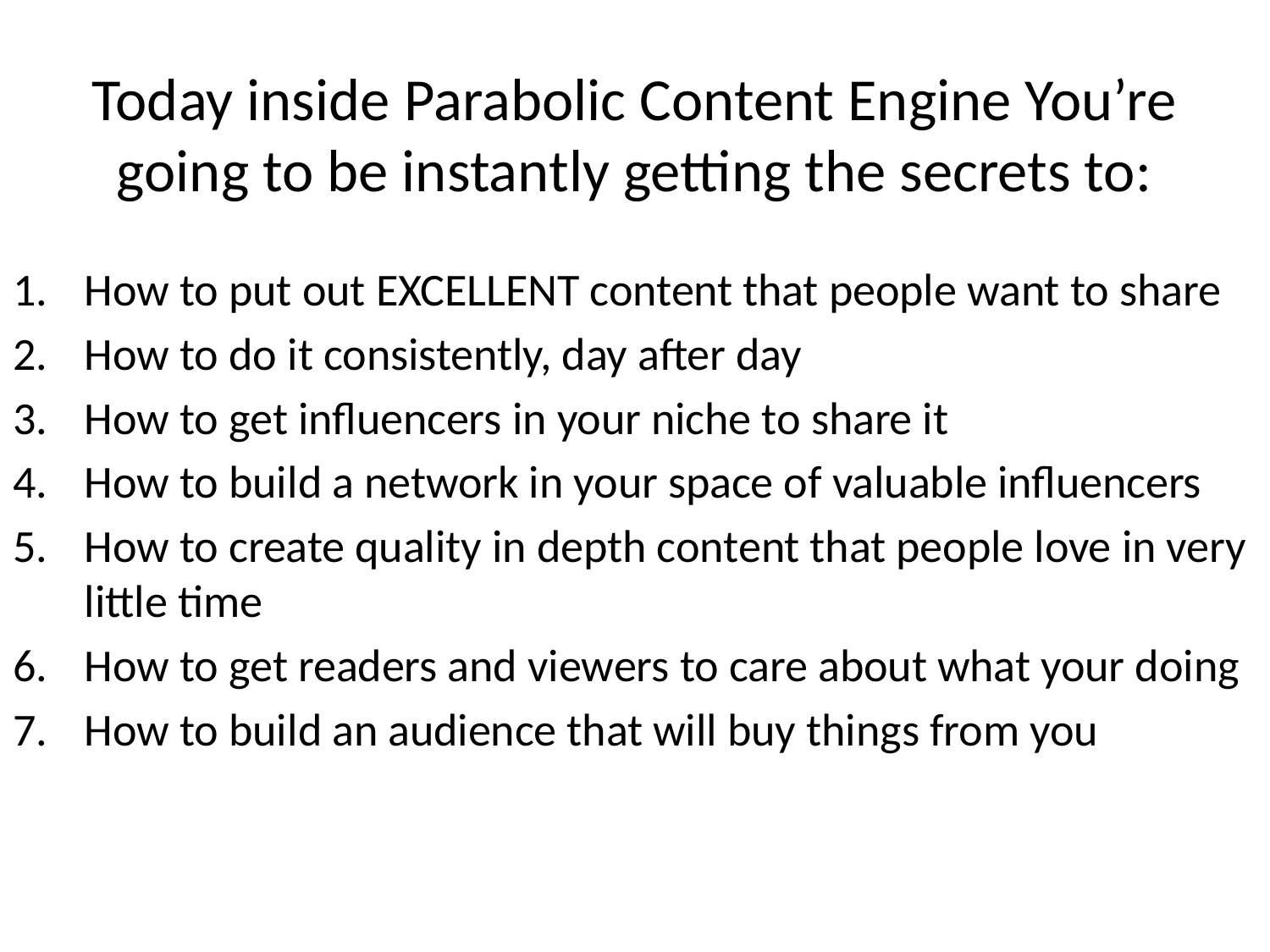

# Today inside Parabolic Content Engine You’re going to be instantly getting the secrets to:
How to put out EXCELLENT content that people want to share
How to do it consistently, day after day
How to get influencers in your niche to share it
How to build a network in your space of valuable influencers
How to create quality in depth content that people love in very little time
How to get readers and viewers to care about what your doing
How to build an audience that will buy things from you